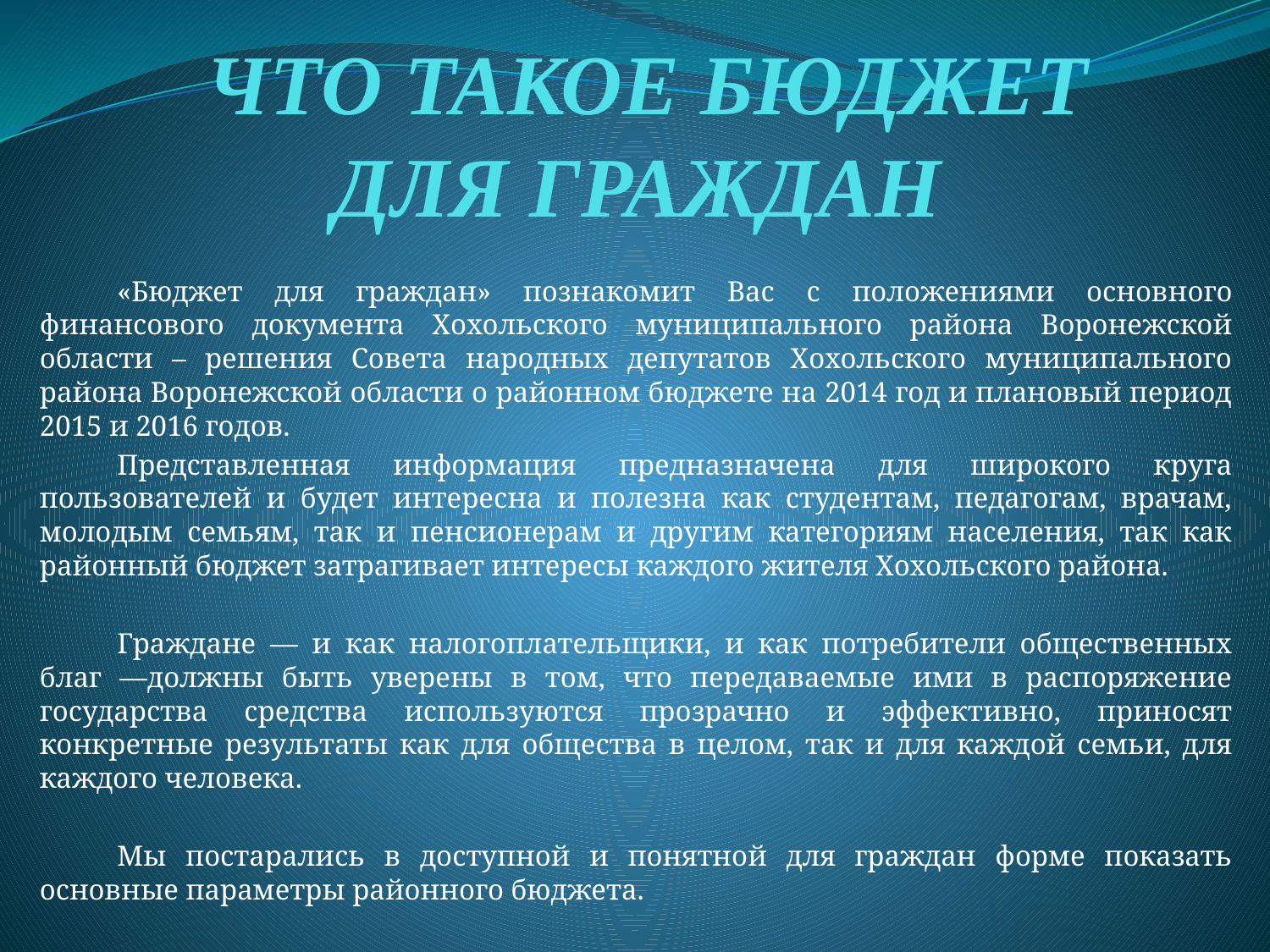

# ЧТО ТАКОЕ БЮДЖЕТ ДЛЯ ГРАЖДАН

	«Бюджет для граждан» познакомит Вас с положениями основного финансового документа Хохольского муниципального района Воронежской области – решения Совета народных депутатов Хохольского муниципального района Воронежской области о районном бюджете на 2014 год и плановый период 2015 и 2016 годов.
	Представленная информация предназначена для широкого круга пользователей и будет интересна и полезна как студентам, педагогам, врачам, молодым семьям, так и пенсионерам и другим категориям населения, так как районный бюджет затрагивает интересы каждого жителя Хохольского района.

	Граждане — и как налогоплательщики, и как потребители общественных благ —должны быть уверены в том, что передаваемые ими в распоряжение государства средства используются прозрачно и эффективно, приносят конкретные результаты как для общества в целом, так и для каждой семьи, для каждого человека.

	Мы постарались в доступной и понятной для граждан форме показать основные параметры районного бюджета.